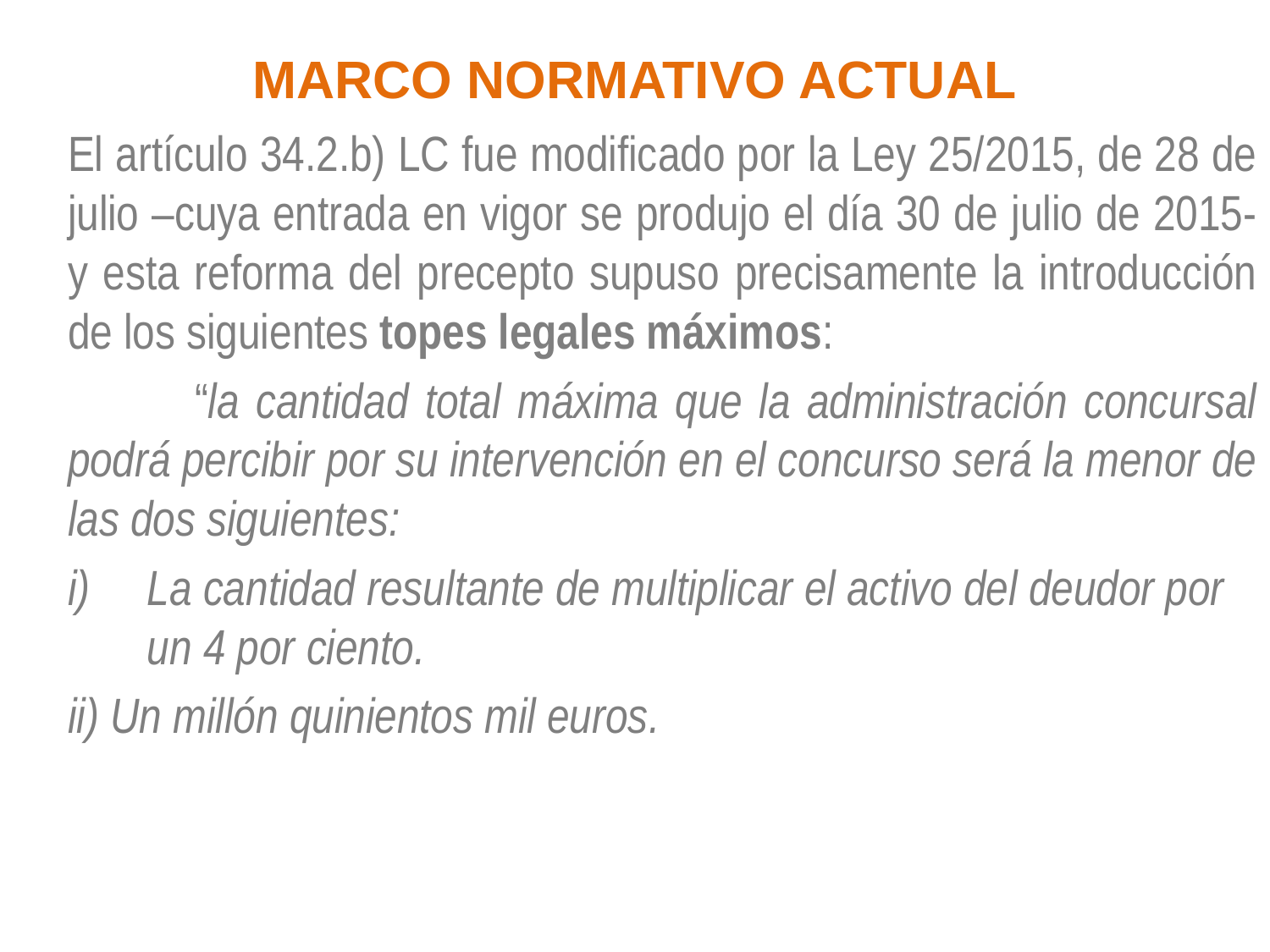

# MARCO NORMATIVO ACTUAL
El artículo 34.2.b) LC fue modificado por la Ley 25/2015, de 28 de julio –cuya entrada en vigor se produjo el día 30 de julio de 2015- y esta reforma del precepto supuso precisamente la introducción de los siguientes topes legales máximos:
	“la cantidad total máxima que la administración concursal podrá percibir por su intervención en el concurso será la menor de las dos siguientes:
La cantidad resultante de multiplicar el activo del deudor por un 4 por ciento.
ii) Un millón quinientos mil euros.